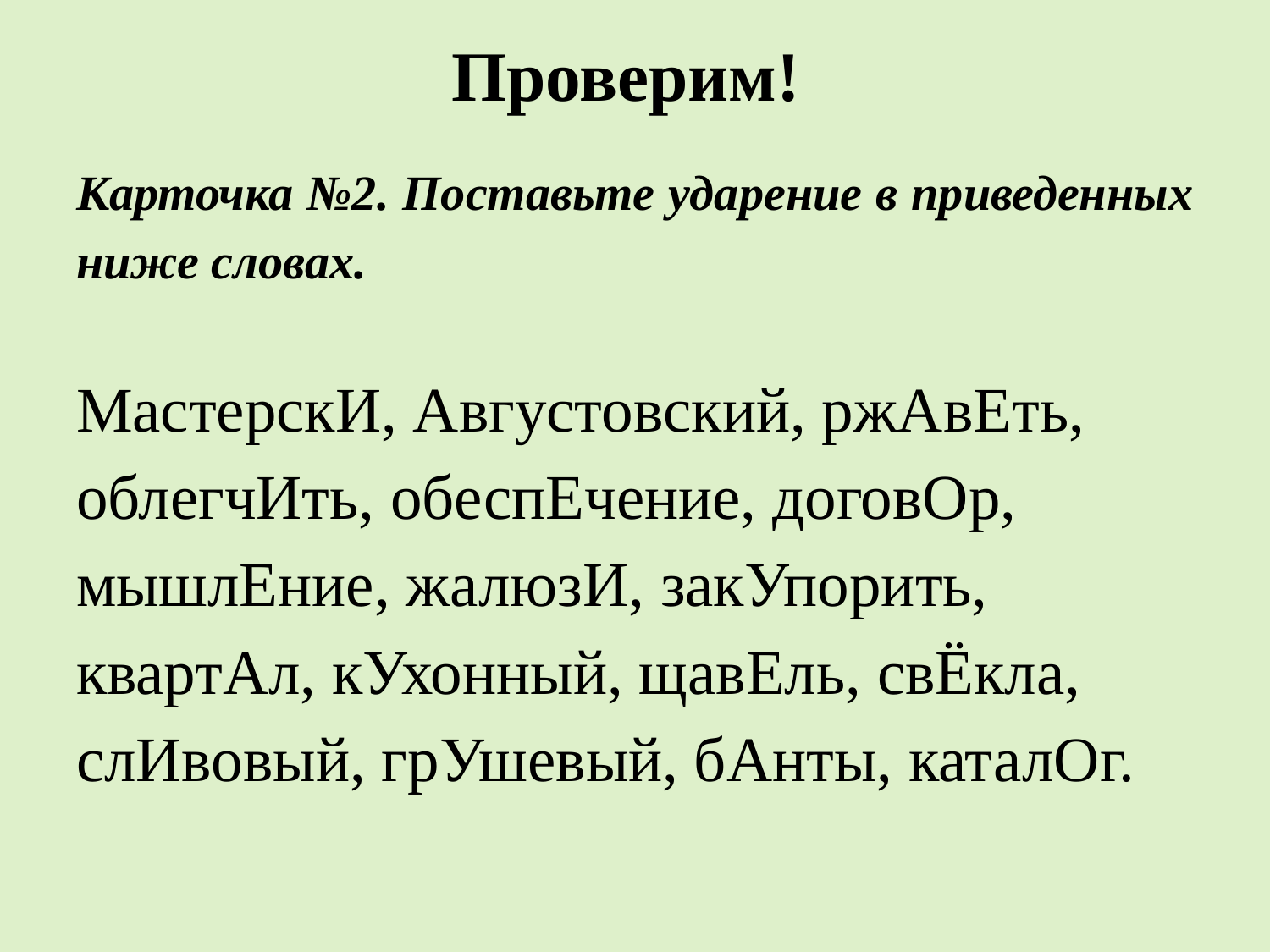

# Проверим!
Карточка №2. Поставьте ударение в приведенных ниже словах.

МастерскИ, Августовский, ржАвЕть, облегчИть, обеспЕчение, договОр, мышлЕние, жалюзИ, закУпорить, квартАл, кУхонный, щавЕль, свЁкла, слИвовый, грУшевый, бАнты, каталОг.